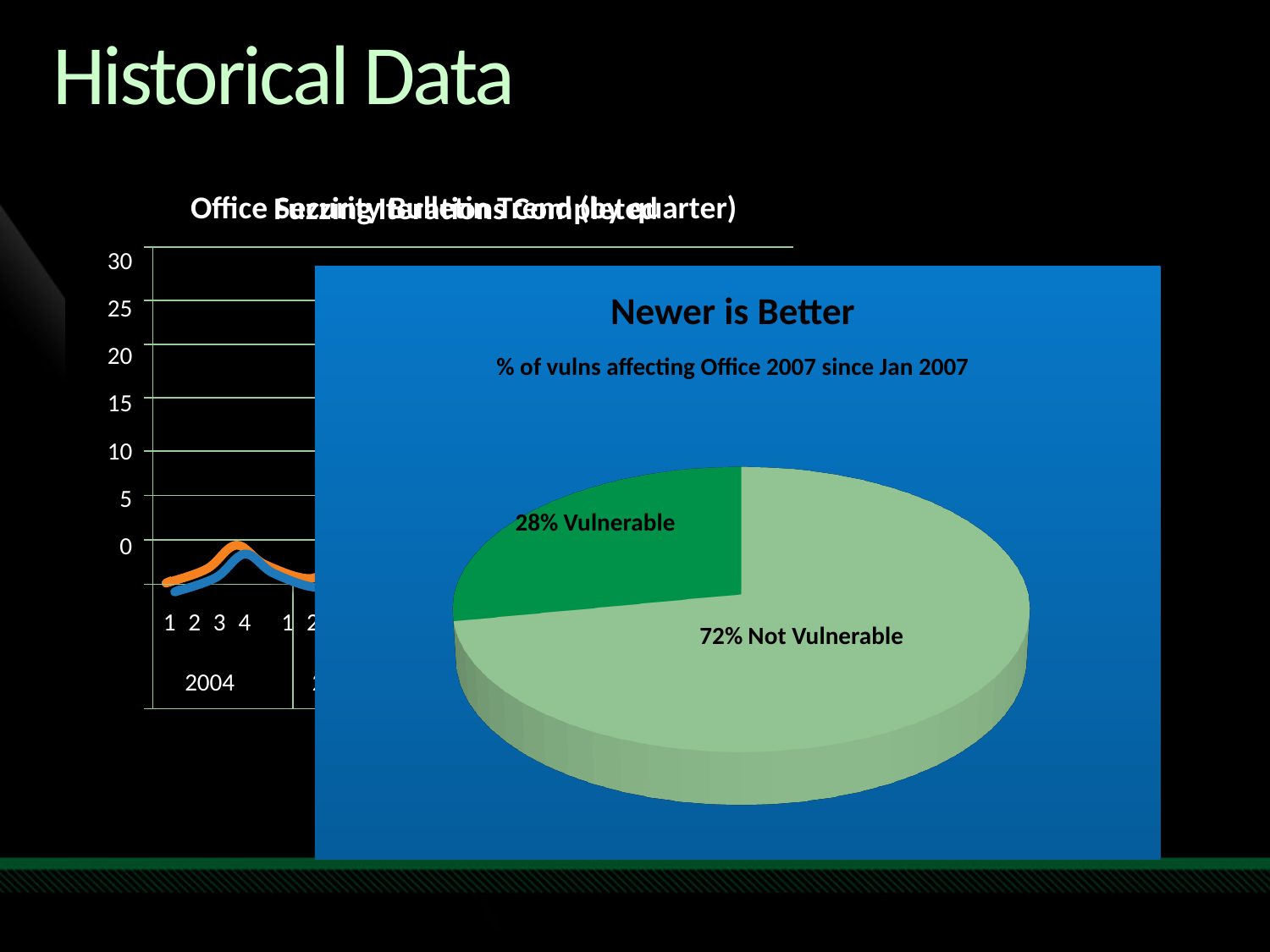

# Historical Data

[unsupported chart]

Office Security Bulletin Trend (by quarter)
30
25
20
15
10
5
0

1 2 3 4   1 2 3 4   1 2 3 4  1 2 3 4  1 2
   2004	   2005	   2006          2007     2008

[unsupported chart]

Newer is Better
% of vulns affecting Office 2007 since Jan 2007
28% Vulnerable
72% Not Vulnerable